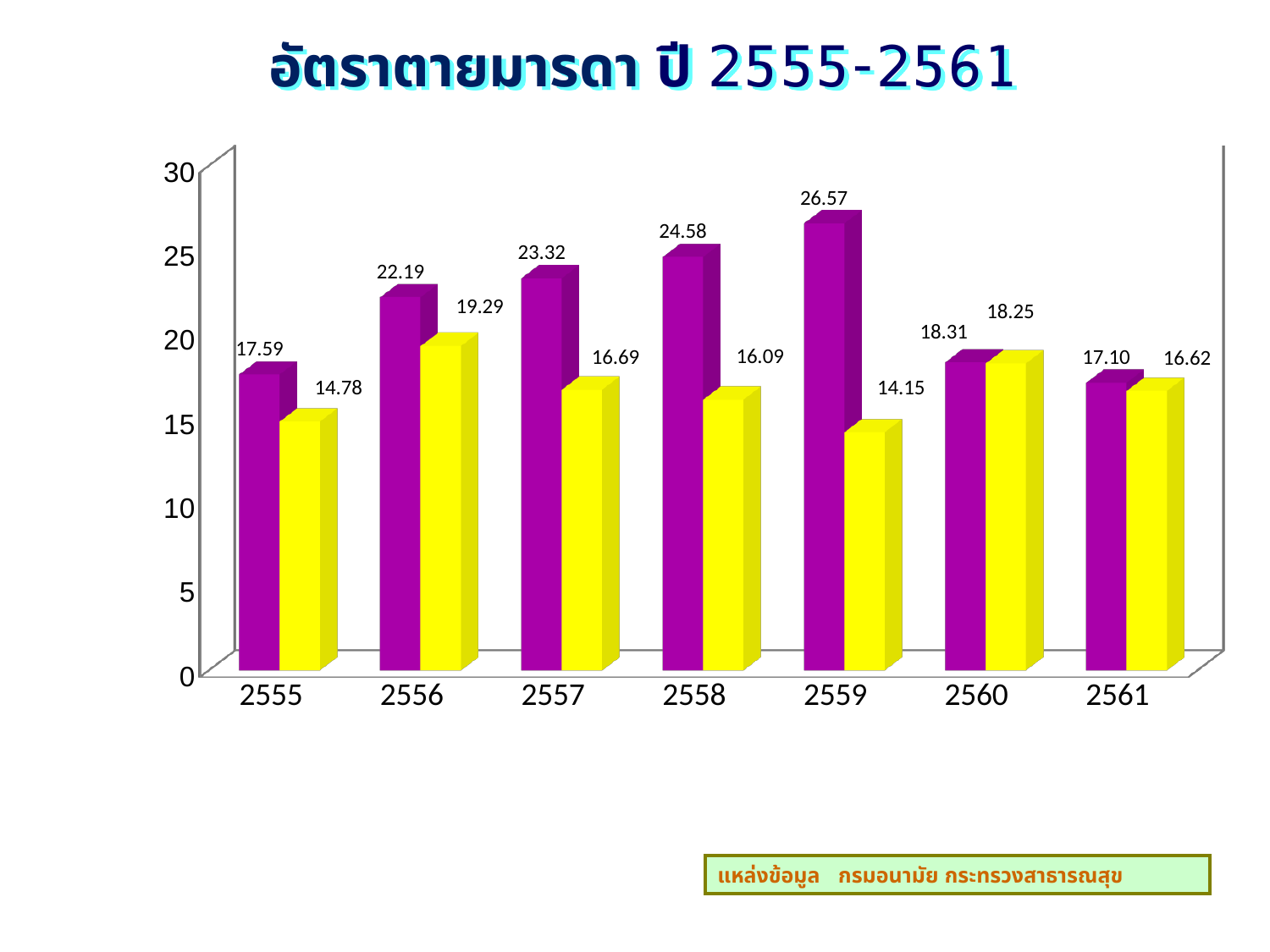

# อัตราตายมารดา ปี 2555-2561

[unsupported chart]

แหล่งข้อมูล   กรมอนามัย กระทรวงสาธารณสุข